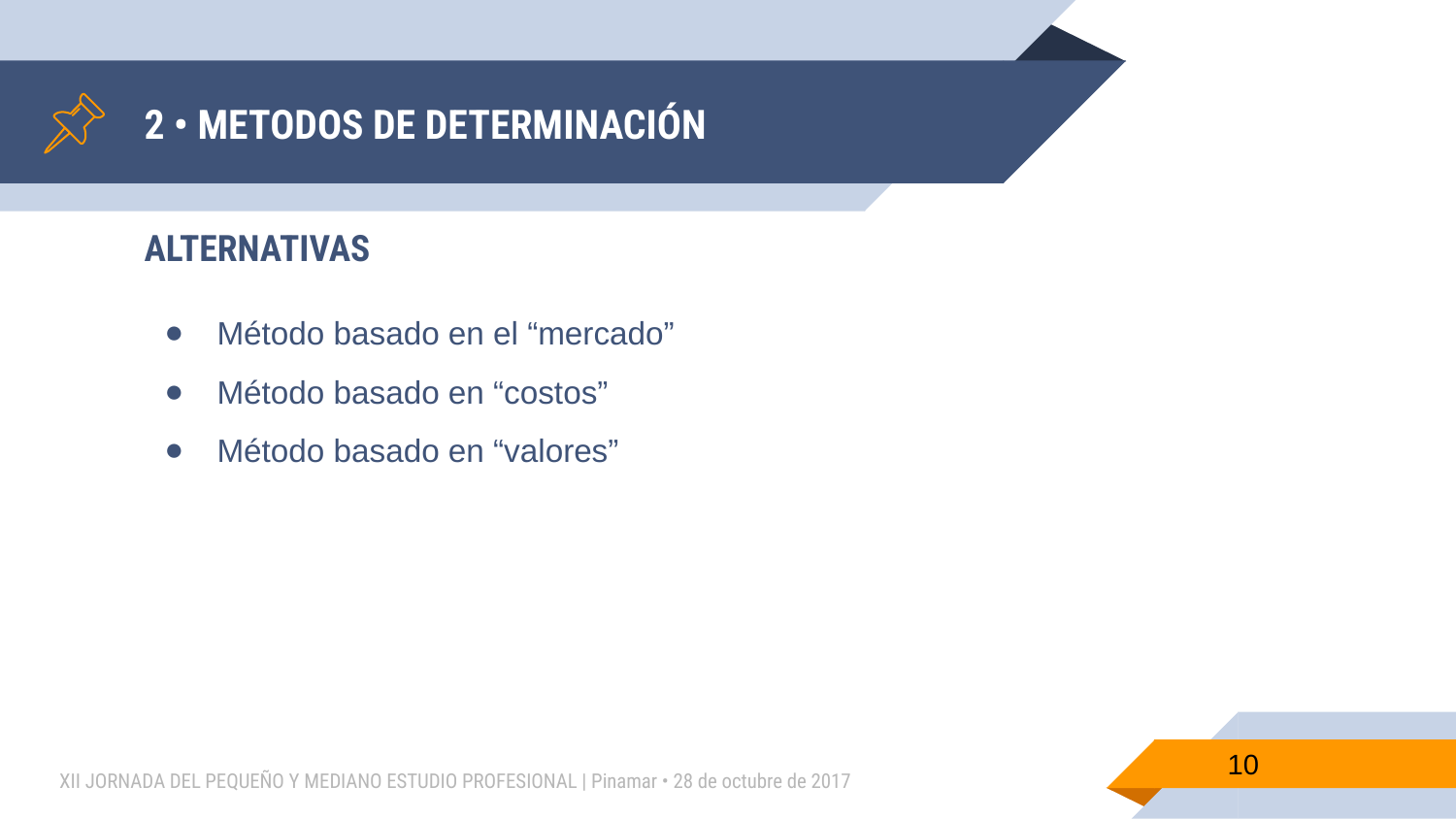

# 2 • METODOS DE DETERMINACIÓN

ALTERNATIVAS

Método basado en el “mercado”
Método basado en “costos”
Método basado en “valores”

10